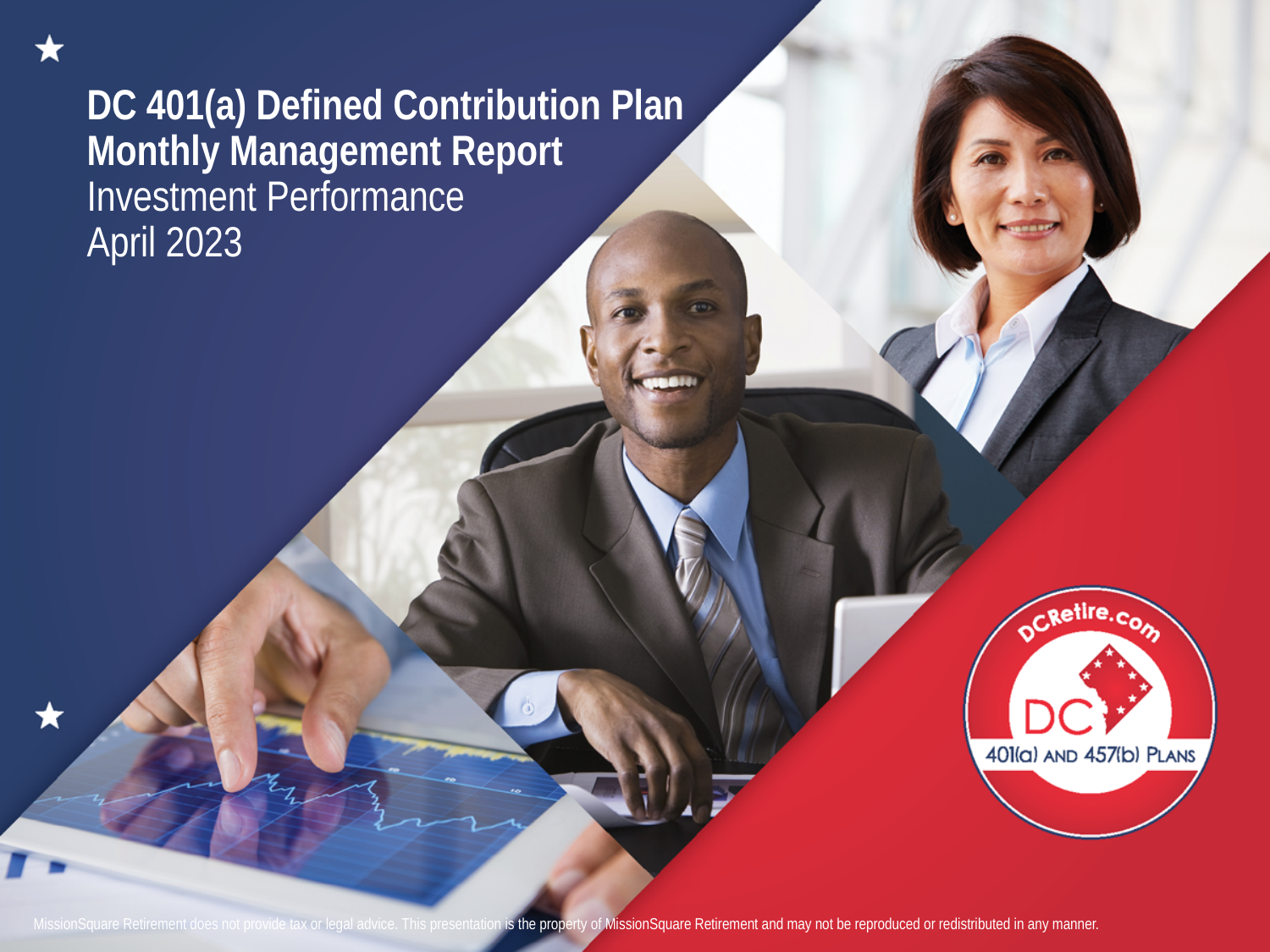

DC 401(a) Defined Contribution Plan
Monthly Management Report
Investment Performance
April 2023
MissionSquare Retirement does not provide tax or legal advice. This presentation is the property of MissionSquare Retirement and may not be reproduced or redistributed in any manner.